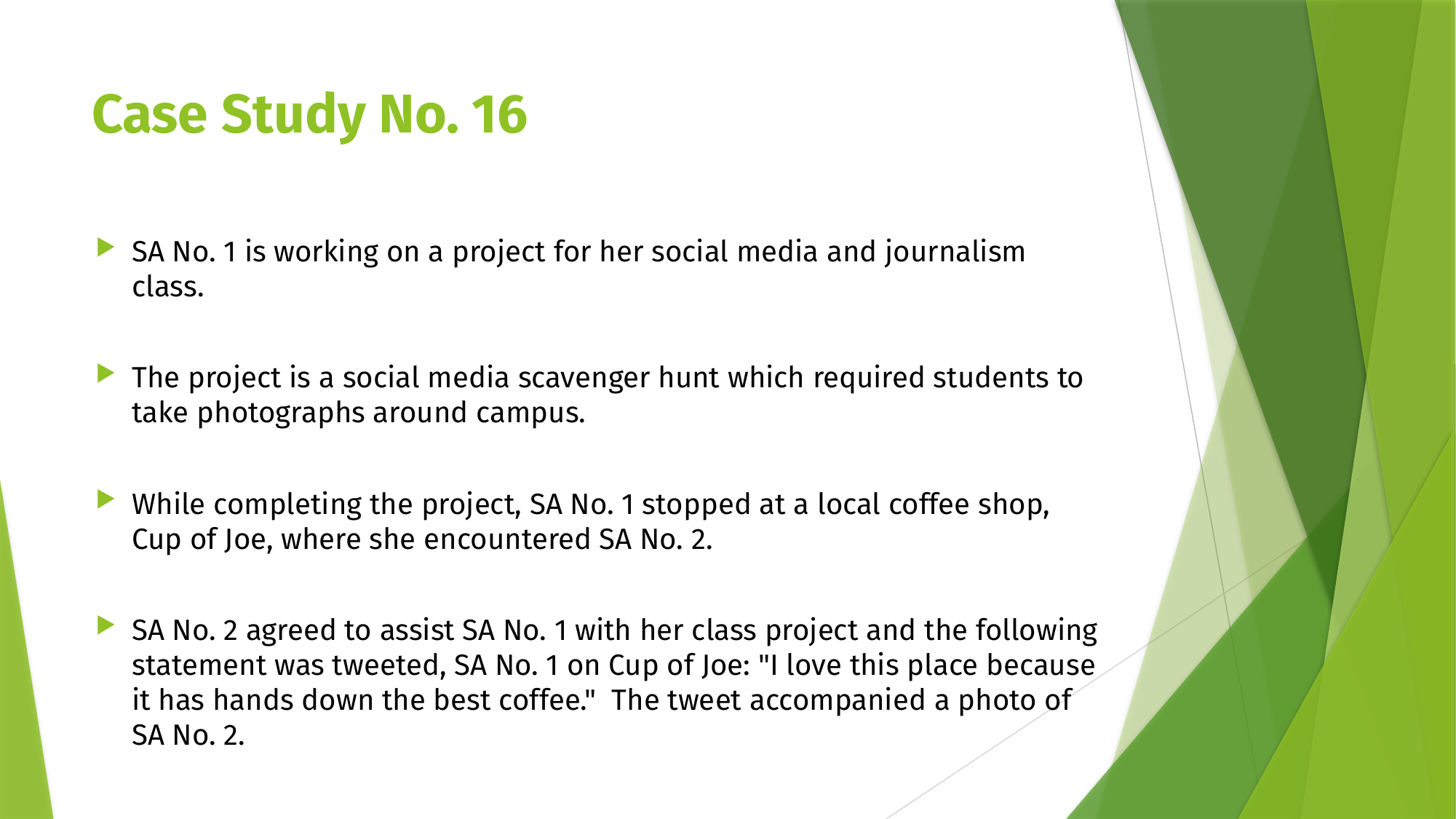

# Case Study No. 16
SA No. 1 is working on a project for her social media and journalism class.

The project is a social media scavenger hunt which required students to take photographs around campus.

While completing the project, SA No. 1 stopped at a local coffee shop, Cup of Joe, where she encountered SA No. 2.

SA No. 2 agreed to assist SA No. 1 with her class project and the following statement was tweeted, SA No. 1 on Cup of Joe: "I love this place because it has hands down the best coffee."  The tweet accompanied a photo of SA No. 2.